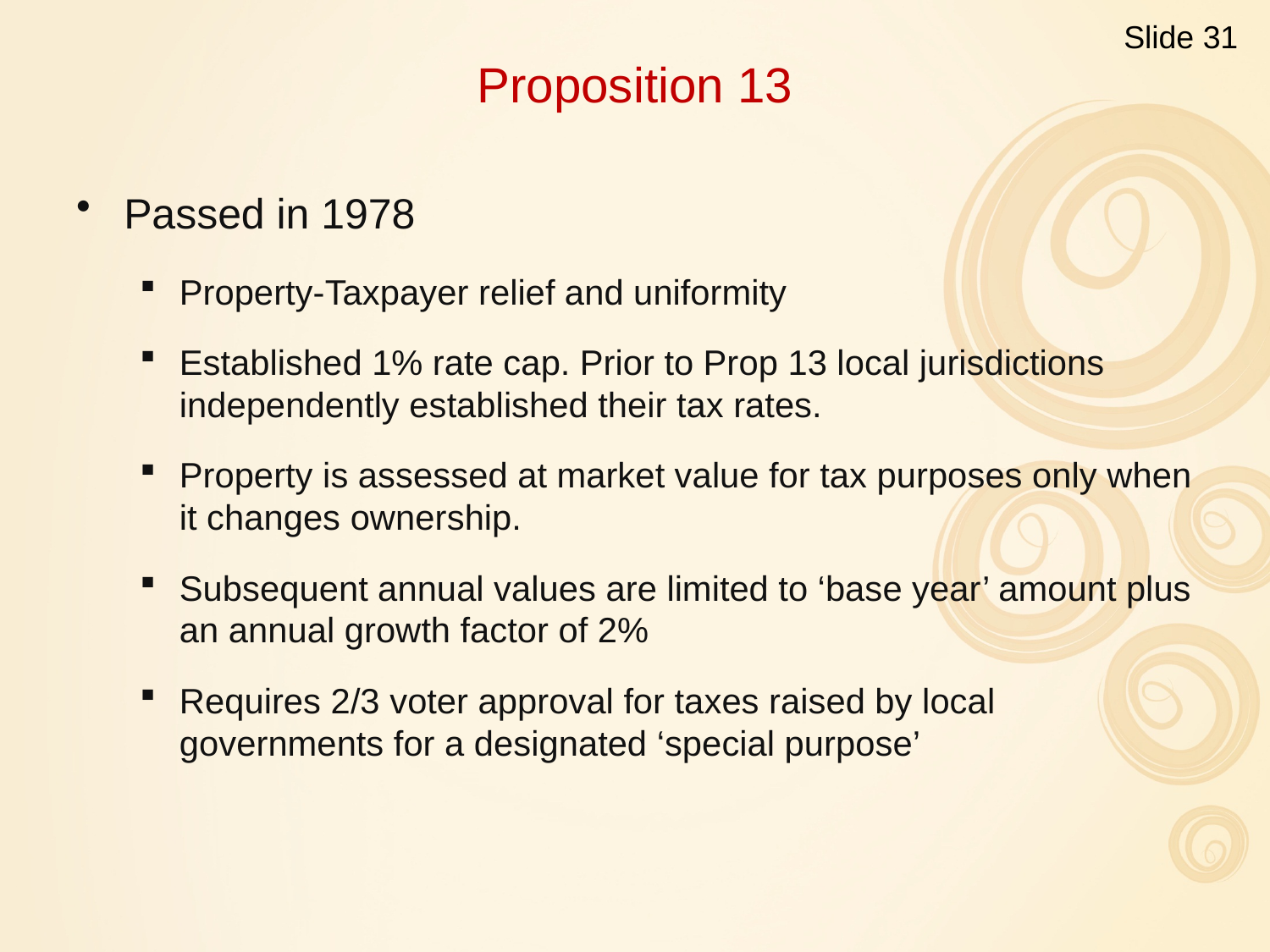

Slide 31
# Proposition 13
Passed in 1978
Property-Taxpayer relief and uniformity
Established 1% rate cap. Prior to Prop 13 local jurisdictions independently established their tax rates.
Property is assessed at market value for tax purposes only when it changes ownership.
Subsequent annual values are limited to ‘base year’ amount plus an annual growth factor of 2%
Requires 2/3 voter approval for taxes raised by local governments for a designated ‘special purpose’